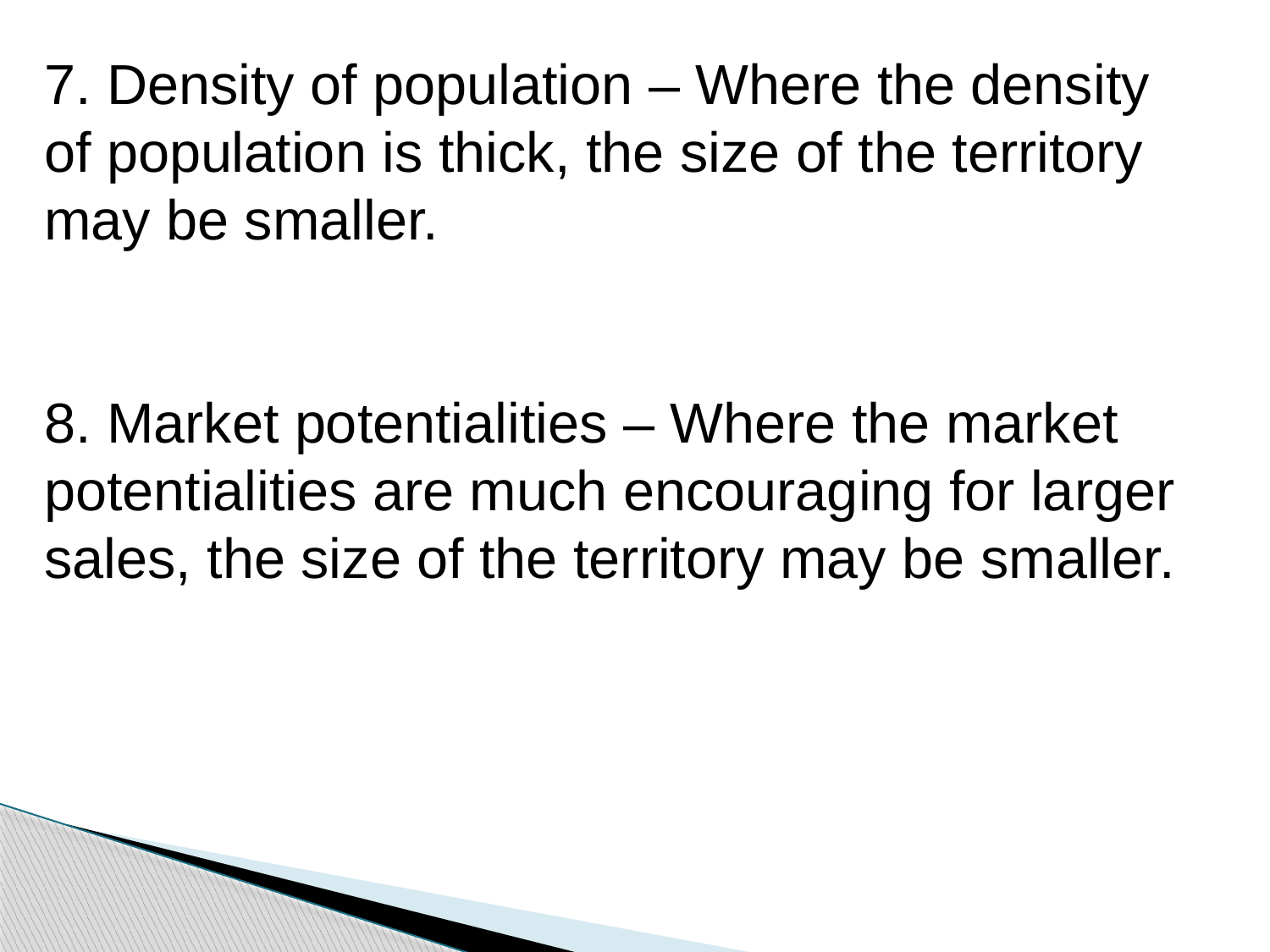

7. Density of population – Where the density of population is thick, the size of the territory may be smaller.

8. Market potentialities – Where the market potentialities are much encouraging for larger sales, the size of the territory may be smaller.